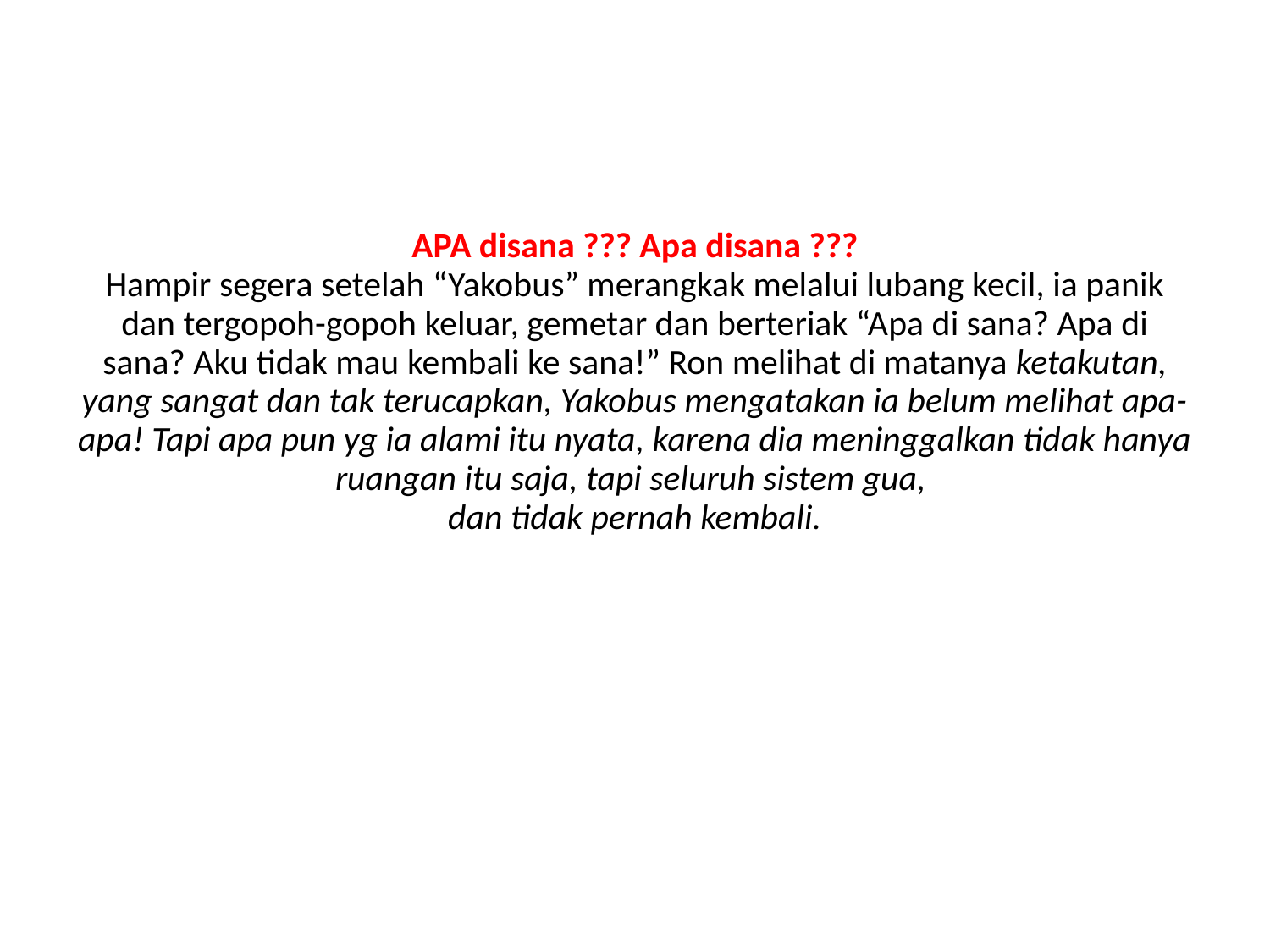

# APA disana ??? Apa disana ??? Hampir segera setelah “Yakobus” merangkak melalui lubang kecil, ia panik dan tergopoh-gopoh keluar, gemetar dan berteriak “Apa di sana? Apa di sana? Aku tidak mau kembali ke sana!” Ron melihat di matanya ketakutan, yang sangat dan tak terucapkan, Yakobus mengatakan ia belum melihat apa-apa! Tapi apa pun yg ia alami itu nyata, karena dia meninggalkan tidak hanya ruangan itu saja, tapi seluruh sistem gua, dan tidak pernah kembali.